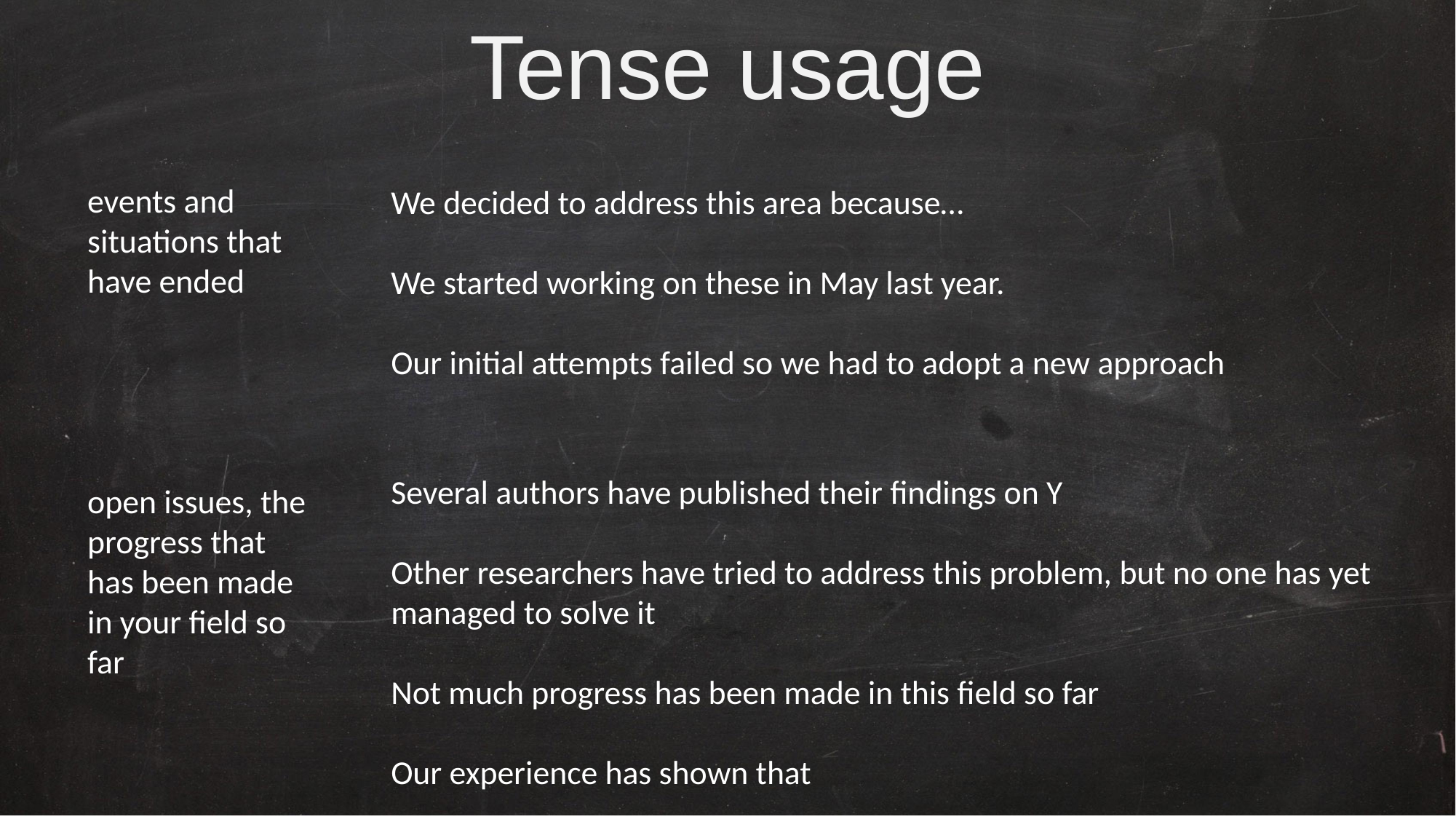

# Tense usage
events and situations that have ended
We decided to address this area because…

We started working on these in May last year.

Our initial attempts failed so we had to adopt a new approach
Several authors have published their findings on Y

Other researchers have tried to address this problem, but no one has yet managed to solve it

Not much progress has been made in this field so far

Our experience has shown that
open issues, the progress that has been made in your field so far